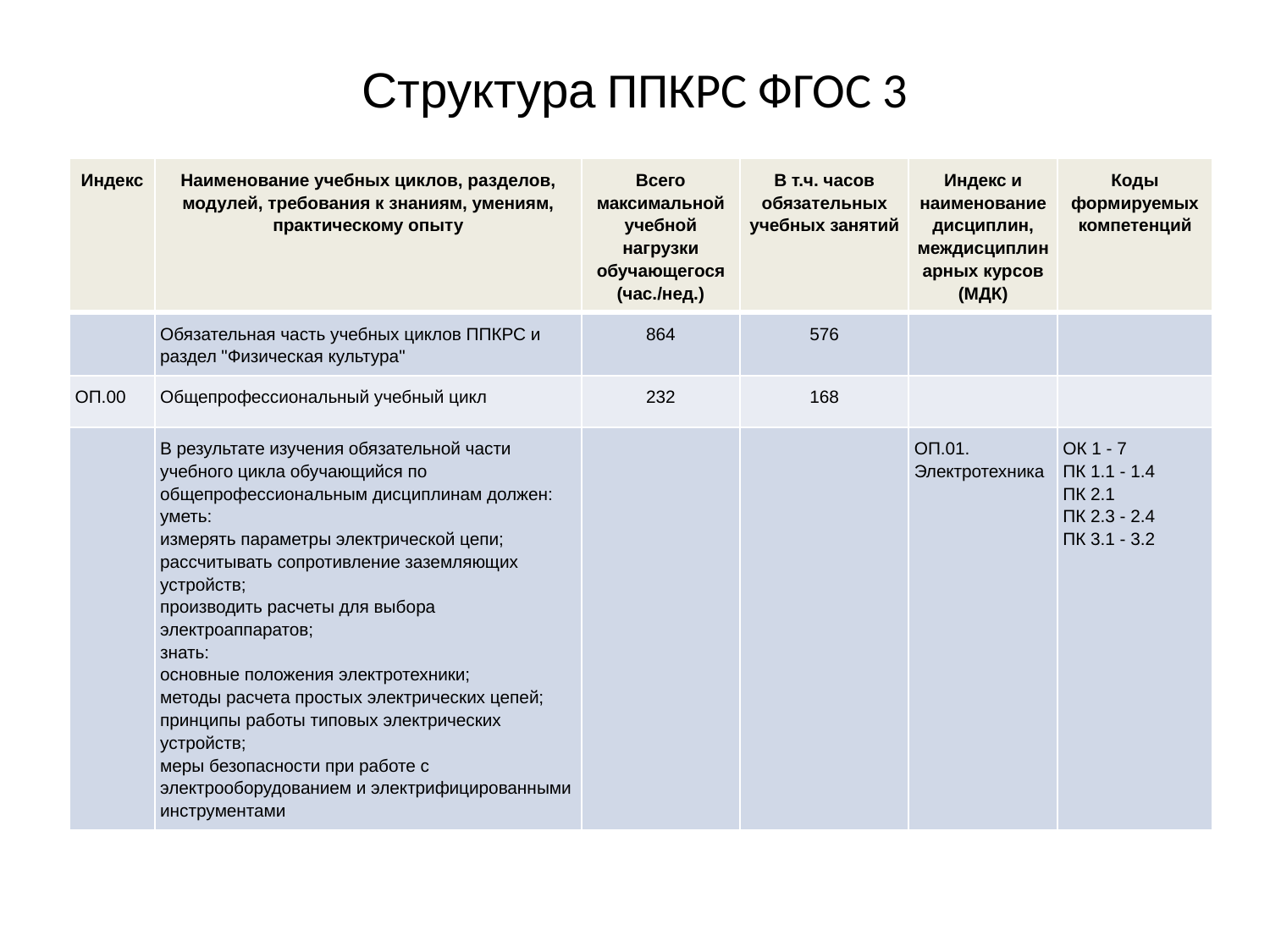

# Структура ППКРС ФГОС 3
| Индекс | Наименование учебных циклов, разделов, модулей, требования к знаниям, умениям, практическому опыту | Всего максимальной учебной нагрузки обучающегося (час./нед.) | В т.ч. часов обязательных учебных занятий | Индекс и наименование дисциплин, междисциплинарных курсов (МДК) | Коды формируемых компетенций |
| --- | --- | --- | --- | --- | --- |
|  | Обязательная часть учебных циклов ППКРС и раздел "Физическая культура" | 864 | 576 |  |  |
| ОП.00 | Общепрофессиональный учебный цикл | 232 | 168 |  |  |
|  | В результате изучения обязательной части учебного цикла обучающийся по общепрофессиональным дисциплинам должен: уметь: измерять параметры электрической цепи; рассчитывать сопротивление заземляющих устройств; производить расчеты для выбора электроаппаратов; знать: основные положения электротехники; методы расчета простых электрических цепей; принципы работы типовых электрических устройств; меры безопасности при работе с электрооборудованием и электрифицированными инструментами |  |  | ОП.01. Электротехника | ОК 1 - 7 ПК 1.1 - 1.4 ПК 2.1 ПК 2.3 - 2.4 ПК 3.1 - 3.2 |